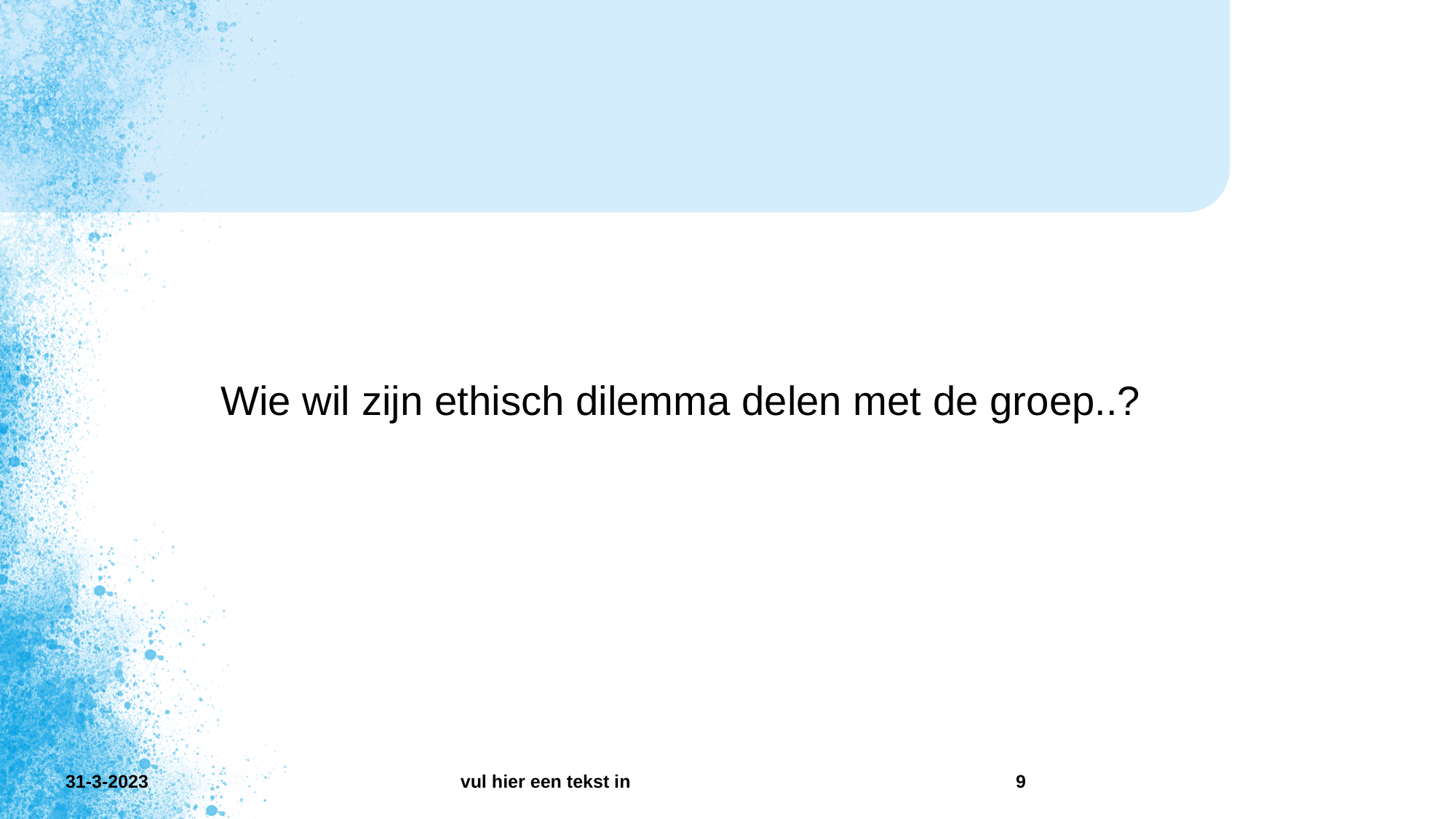

Wie wil zijn ethisch dilemma delen met de groep..?
31-3-2023
vul hier een tekst in
9